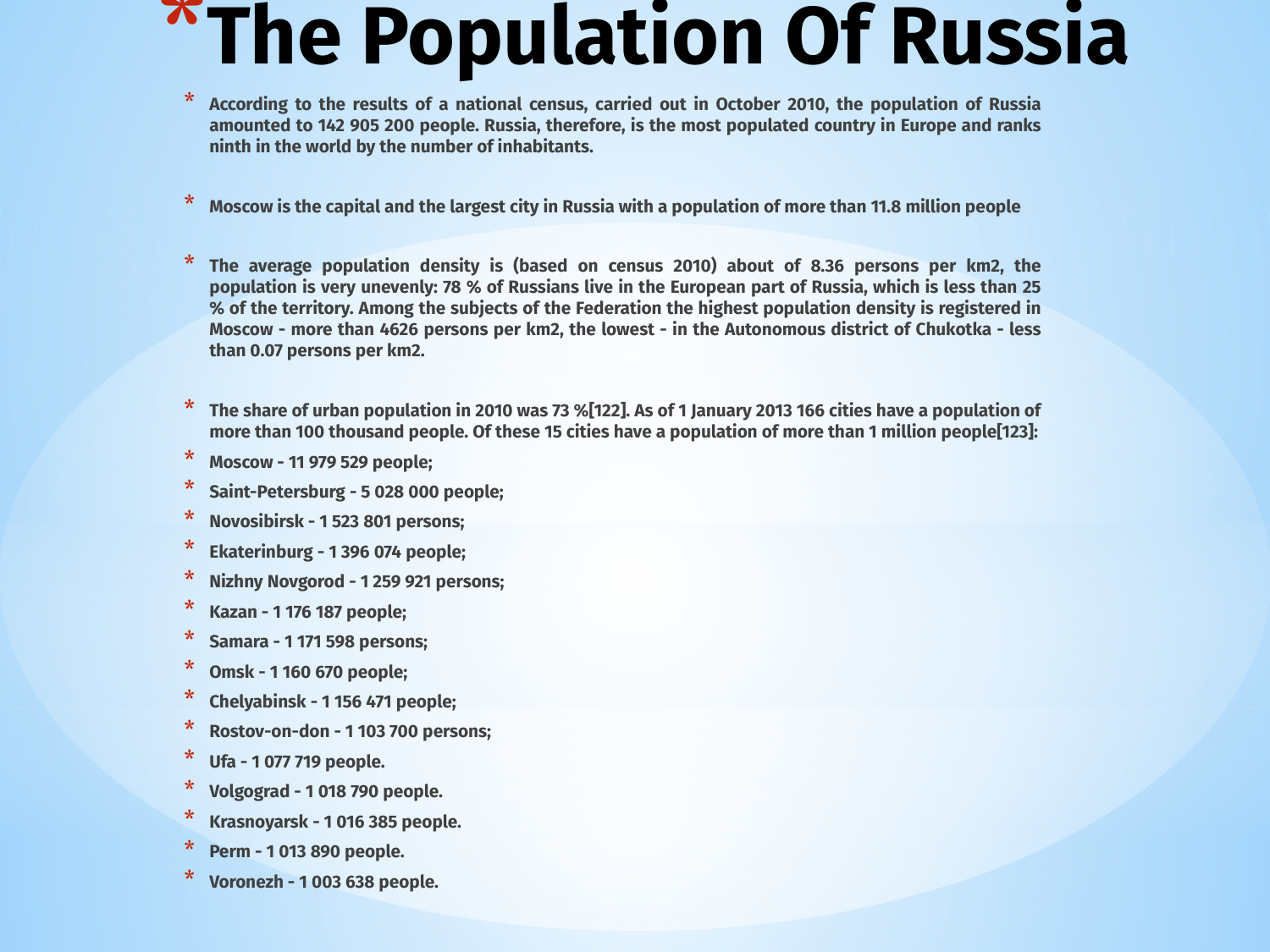

# The Population Of Russia
According to the results of a national census, carried out in October 2010, the population of Russia amounted to 142 905 200 people. Russia, therefore, is the most populated country in Europe and ranks ninth in the world by the number of inhabitants.

Moscow is the capital and the largest city in Russia with a population of more than 11.8 million people

The average population density is (based on census 2010) about of 8.36 persons per km2, the population is very unevenly: 78 % of Russians live in the European part of Russia, which is less than 25 % of the territory. Among the subjects of the Federation the highest population density is registered in Moscow - more than 4626 persons per km2, the lowest - in the Autonomous district of Chukotka - less than 0.07 persons per km2.

The share of urban population in 2010 was 73 %[122]. As of 1 January 2013 166 cities have a population of more than 100 thousand people. Of these 15 cities have a population of more than 1 million people[123]:
Moscow - 11 979 529 people;
Saint-Petersburg - 5 028 000 people;
Novosibirsk - 1 523 801 persons;
Ekaterinburg - 1 396 074 people;
Nizhny Novgorod - 1 259 921 persons;
Kazan - 1 176 187 people;
Samara - 1 171 598 persons;
Omsk - 1 160 670 people;
Chelyabinsk - 1 156 471 people;
Rostov-on-don - 1 103 700 persons;
Ufa - 1 077 719 people.
Volgograd - 1 018 790 people.
Krasnoyarsk - 1 016 385 people.
Perm - 1 013 890 people.
Voronezh - 1 003 638 people.